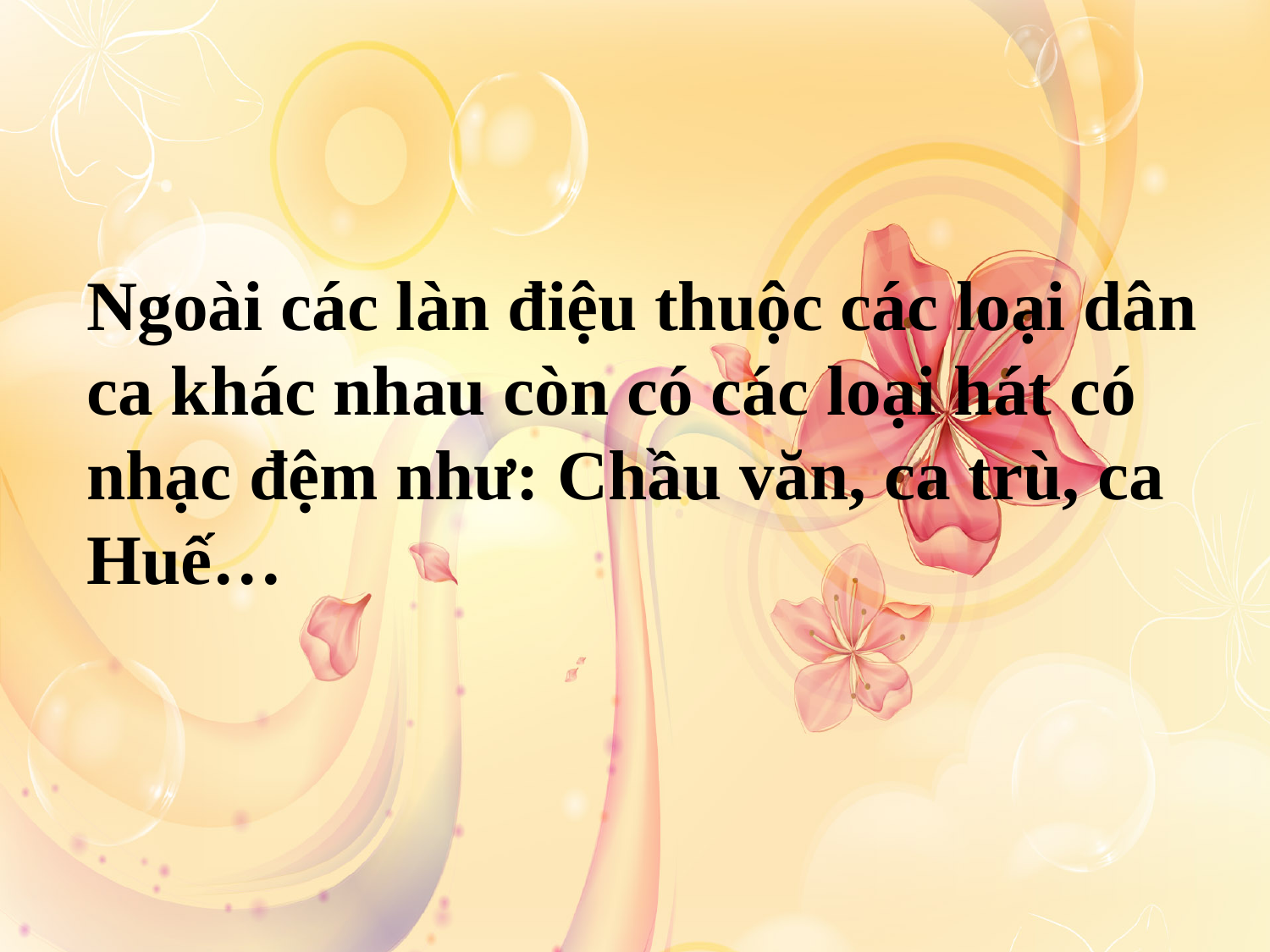

Ngoài các làn điệu thuộc các loại dân ca khác nhau còn có các loại hát có nhạc đệm như: Chầu văn, ca trù, ca Huế…